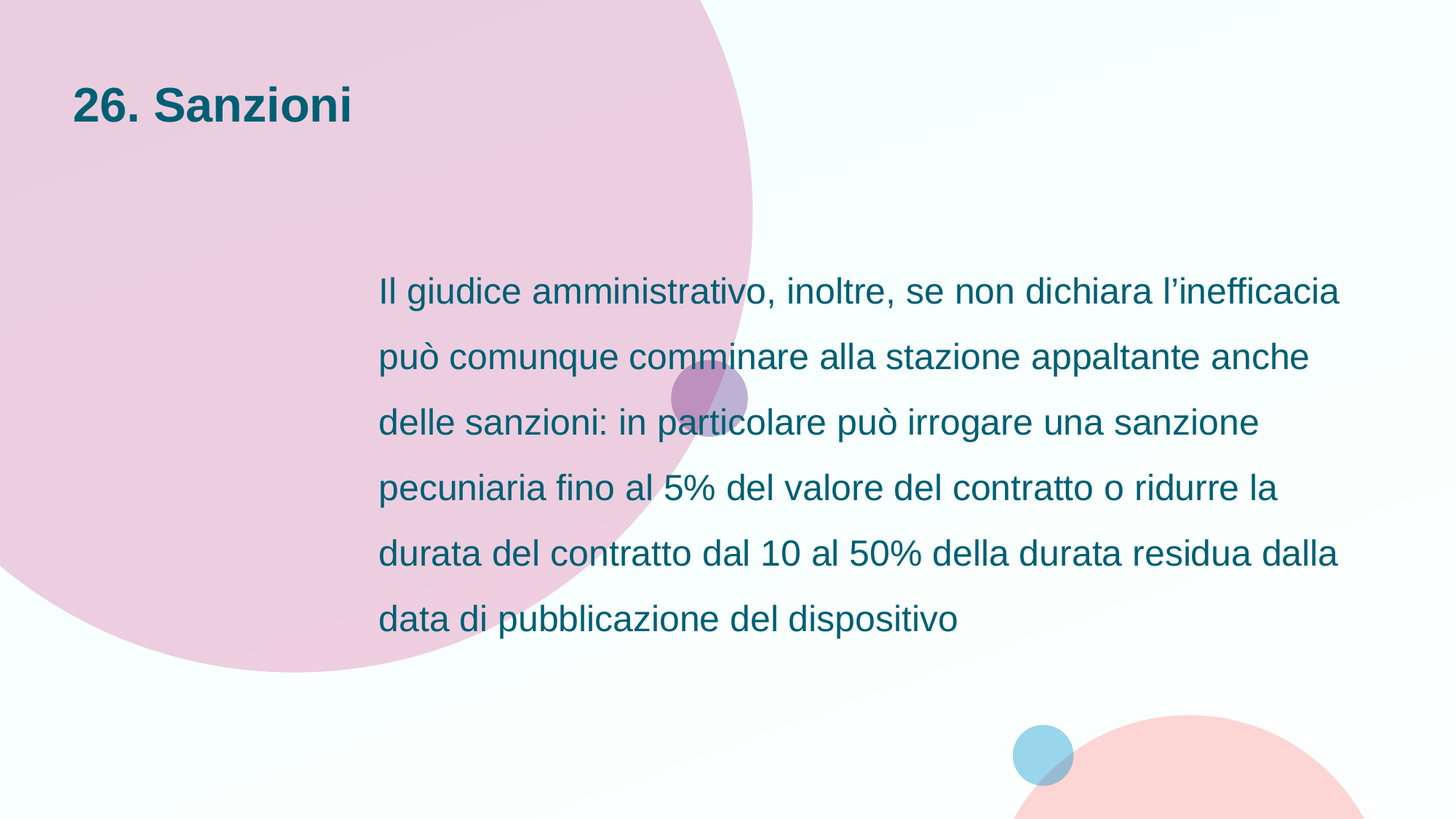

# 26. Sanzioni
Il giudice amministrativo, inoltre, se non dichiara l’inefficacia può comunque comminare alla stazione appaltante anche delle sanzioni: in particolare può irrogare una sanzione pecuniaria fino al 5% del valore del contratto o ridurre la durata del contratto dal 10 al 50% della durata residua dalla data di pubblicazione del dispositivo